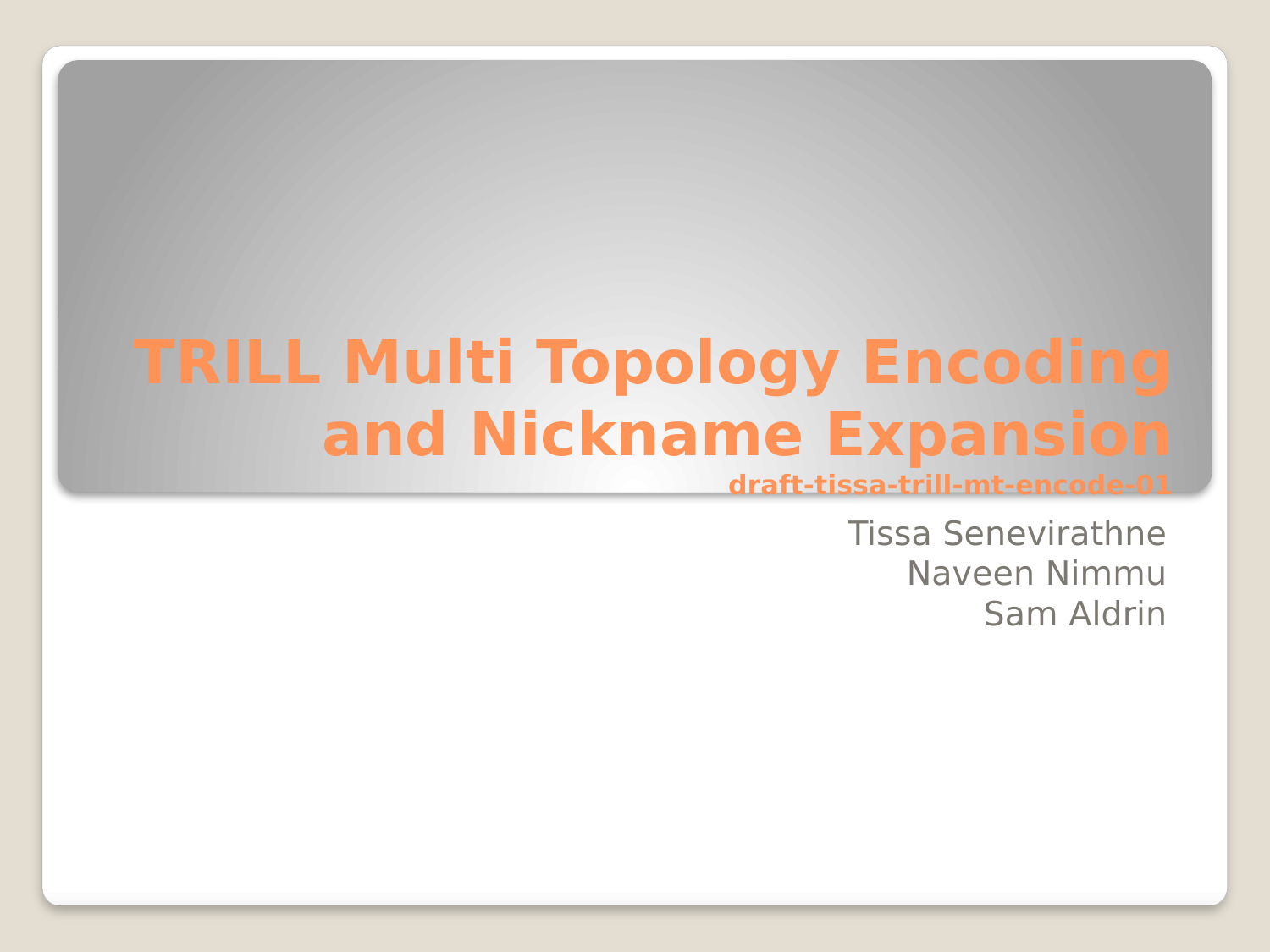

# TRILL Multi Topology Encoding and Nickname Expansion draft-tissa-trill-mt-encode-01
Tissa Senevirathne
Naveen Nimmu
Sam Aldrin